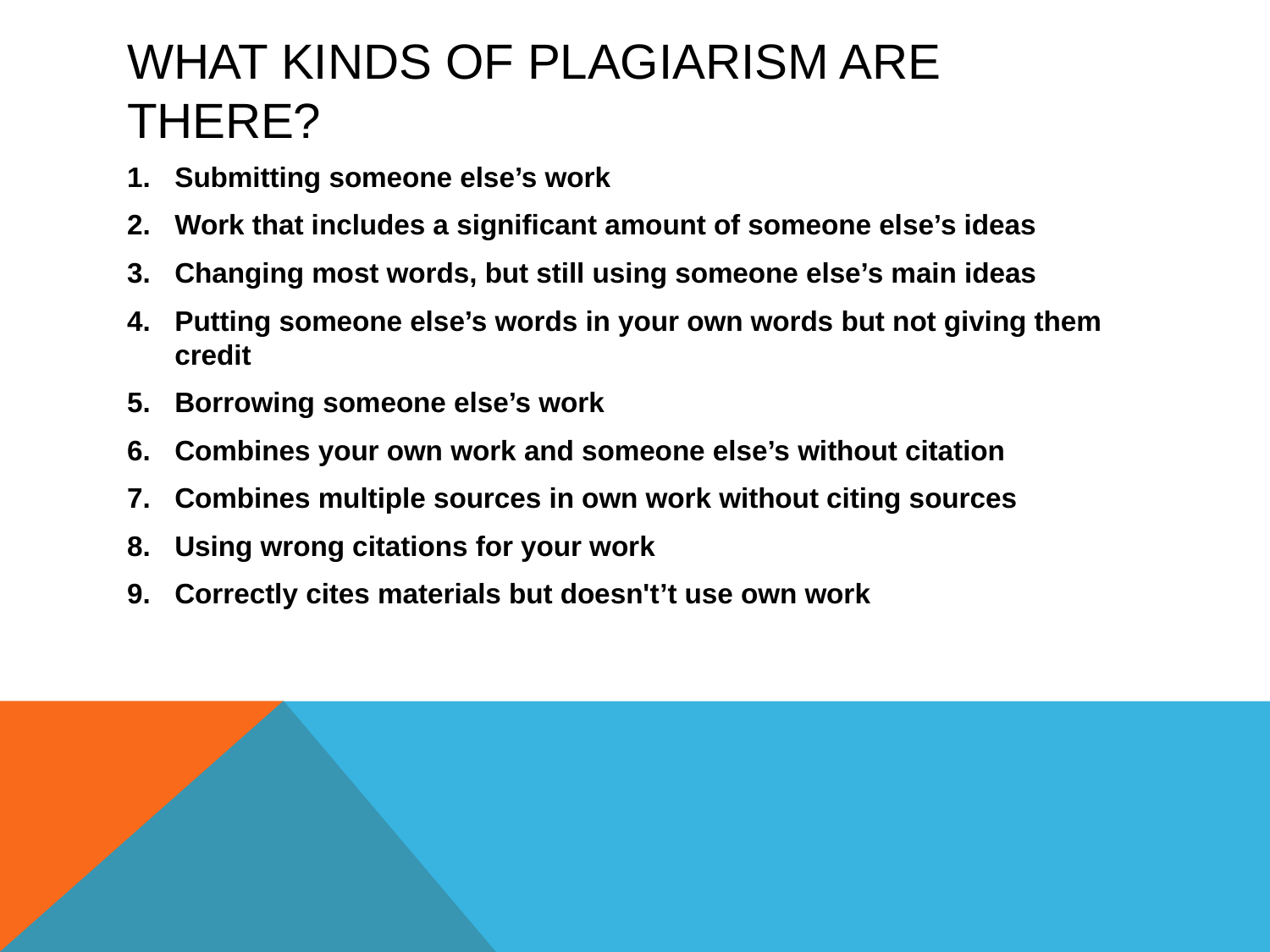

# What kinds of plagiarism are there?
Submitting someone else’s work
Work that includes a significant amount of someone else’s ideas
Changing most words, but still using someone else’s main ideas
Putting someone else’s words in your own words but not giving them credit
Borrowing someone else’s work
Combines your own work and someone else’s without citation
Combines multiple sources in own work without citing sources
Using wrong citations for your work
Correctly cites materials but doesn't’t use own work